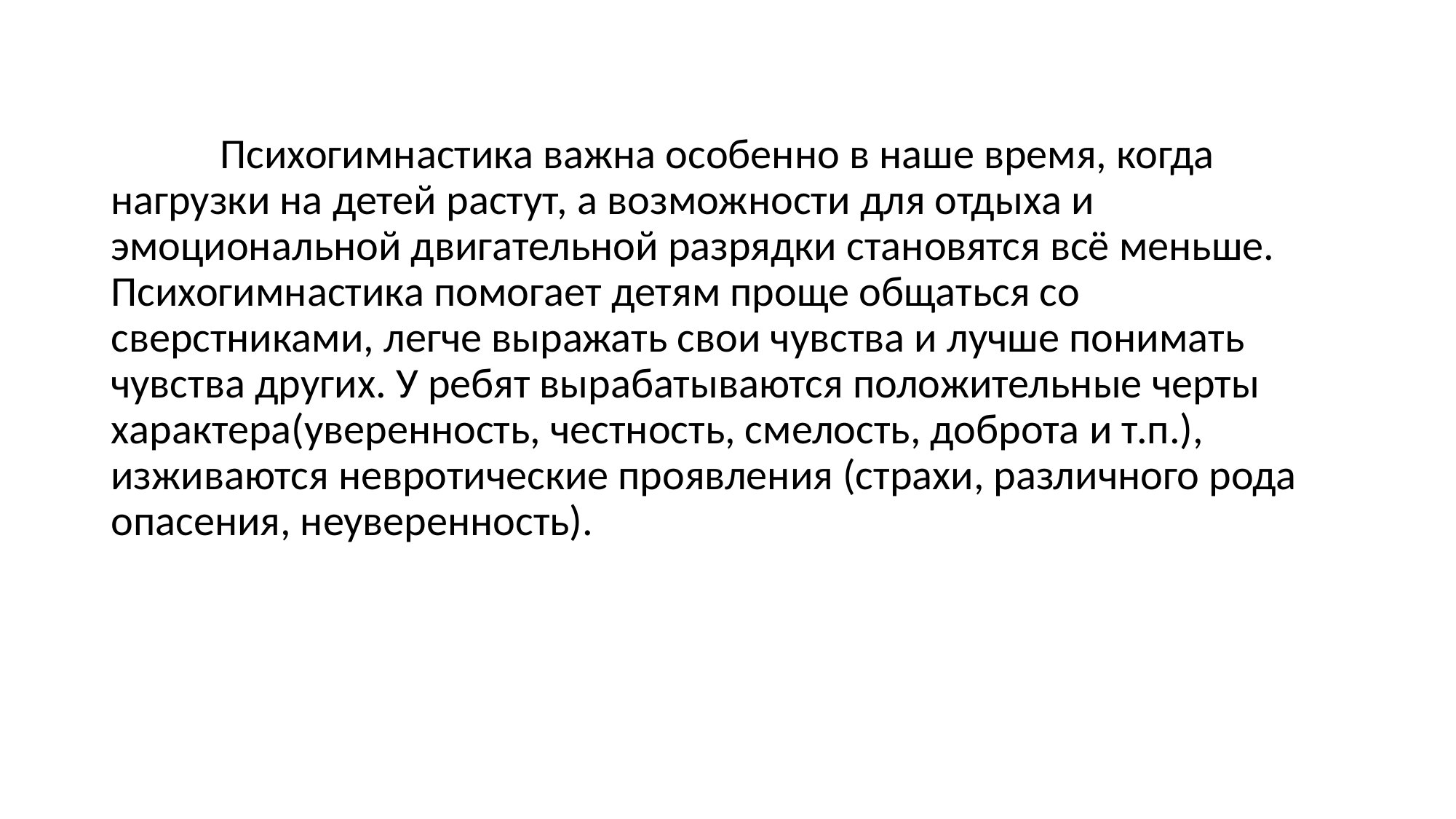

Психогимнастика важна особенно в наше время, когда нагрузки на детей растут, а возможности для отдыха и эмоциональной двигательной разрядки становятся всё меньше. Психогимнастика помогает детям проще общаться со сверстниками, легче выражать свои чувства и лучше понимать чувства других. У ребят вырабатываются положительные черты характера(уверенность, честность, смелость, доброта и т.п.), изживаются невротические проявления (страхи, различного рода опасения, неуверенность).